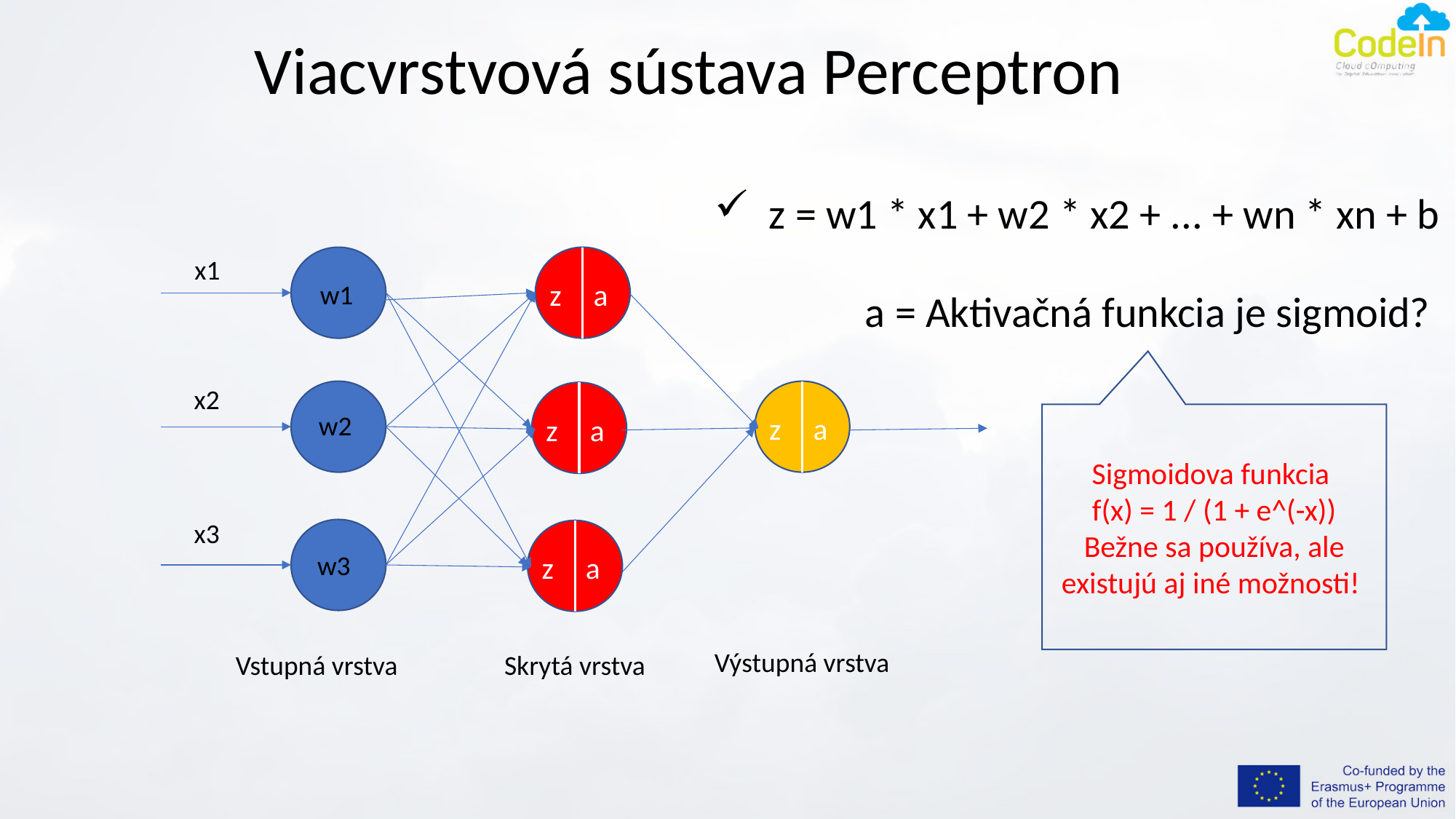

# Viacvrstvová sústava Perceptron
z = w1 * x1 + w2 * x2 + ... + wn * xn + b
x1

z
a
w1
a = Aktivačná funkcia je sigmoid?
x2

w2
z
a
Sigmoidova funkcia
f(x) = 1 / (1 + e^(-x))
Bežne sa používa, ale existujú aj iné možnosti!
z
a
x3

w3
z
a
Výstupná vrstva
Vstupná vrstva
Skrytá vrstva